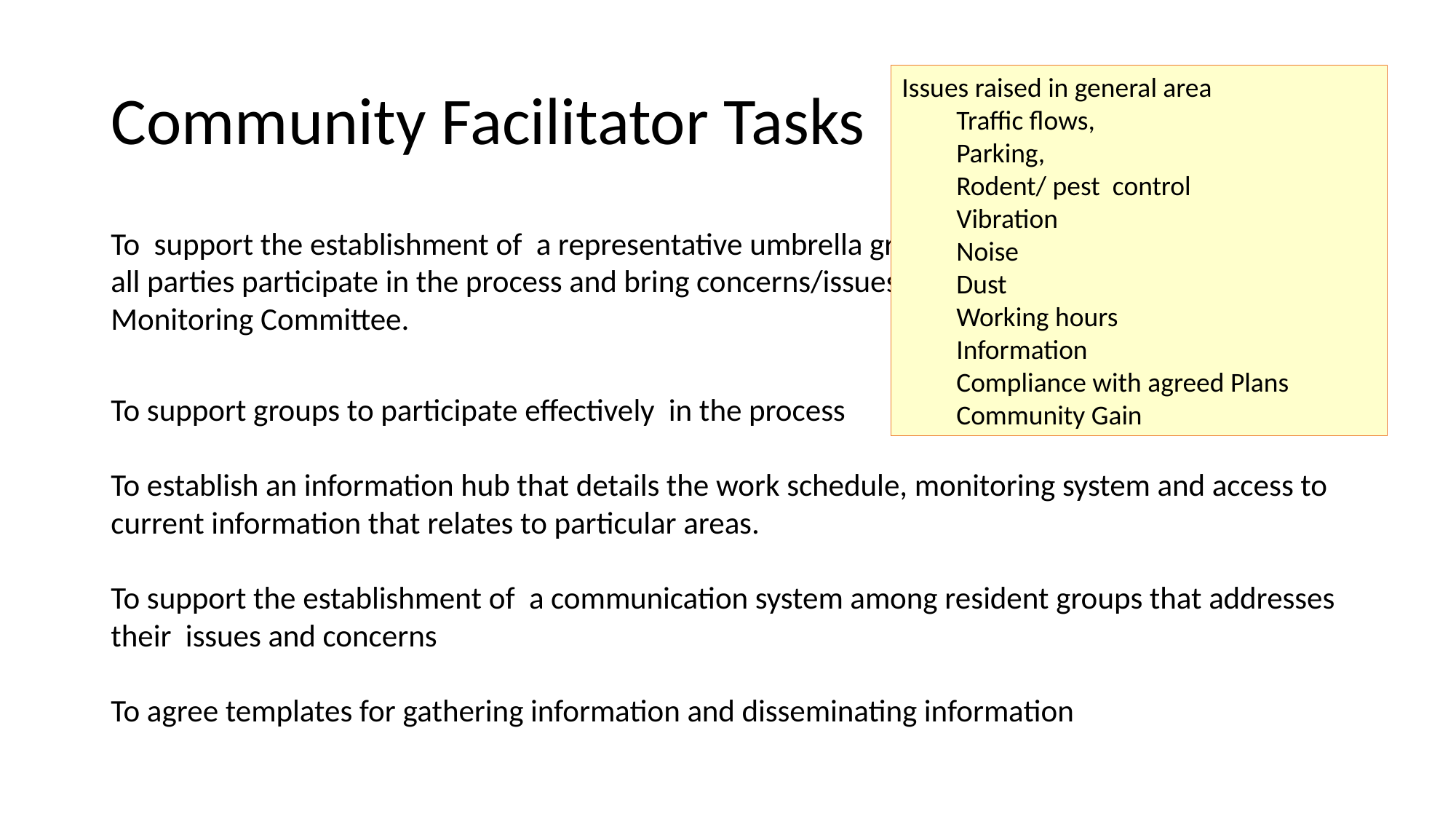

# Community Facilitator Tasks
Issues raised in general area
Traffic flows,
Parking,
Rodent/ pest  control
Vibration
Noise
Dust
Working hours
Information
Compliance with agreed Plans
Community Gain
To  support the establishment of  a representative umbrella grouping among groups that enables all parties participate in the process and bring concerns/issues/ solutions to the Project Monitoring Committee.

To support groups to participate effectively  in the process

To establish an information hub that details the work schedule, monitoring system and access to current information that relates to particular areas.

To support the establishment of  a communication system among resident groups that addresses their  issues and concerns

To agree templates for gathering information and disseminating information